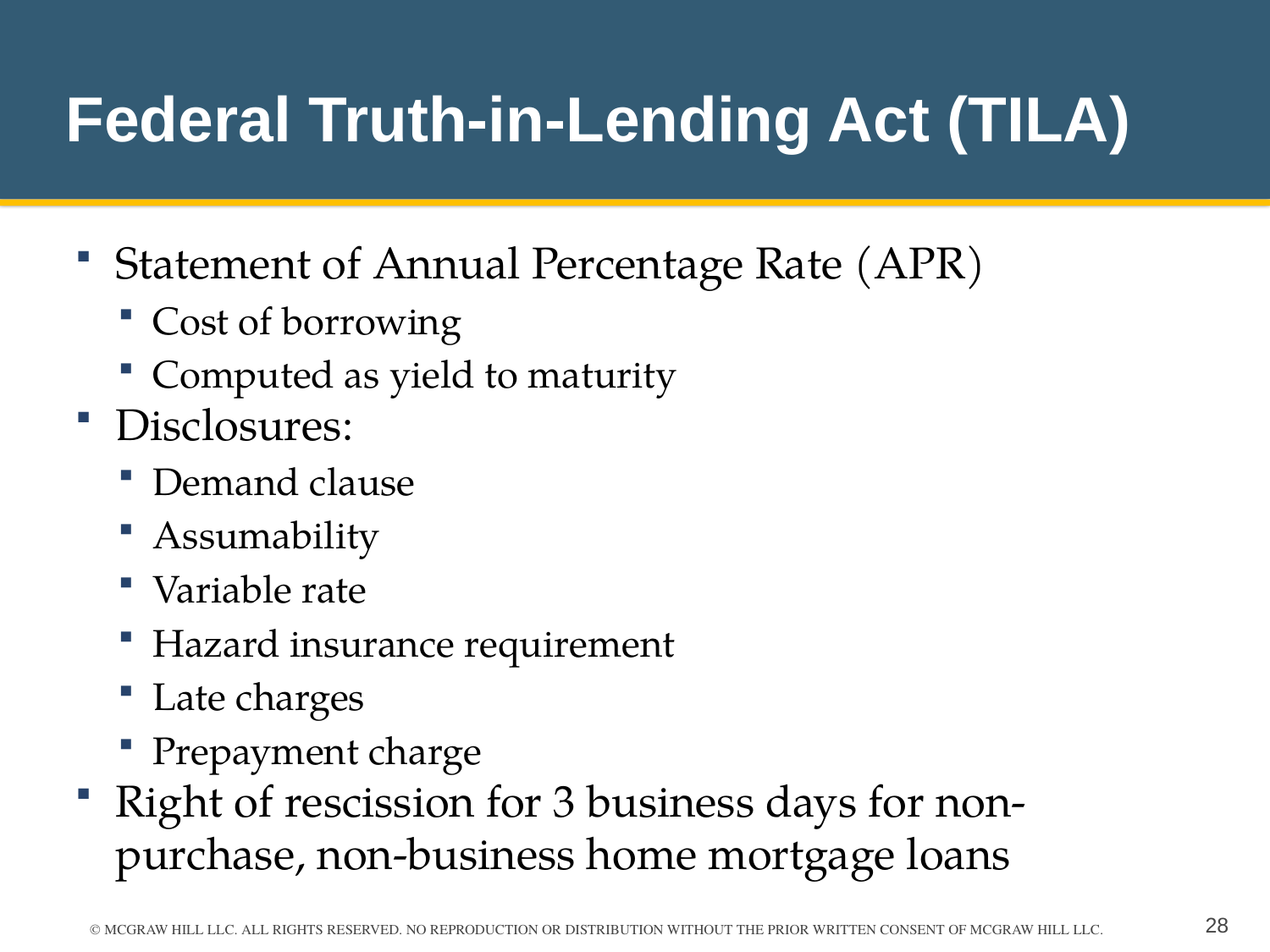

# Federal Truth-in-Lending Act (TILA)
Statement of Annual Percentage Rate (APR)
Cost of borrowing
Computed as yield to maturity
Disclosures:
Demand clause
Assumability
Variable rate
Hazard insurance requirement
Late charges
Prepayment charge
Right of rescission for 3 business days for non-purchase, non-business home mortgage loans
© MCGRAW HILL LLC. ALL RIGHTS RESERVED. NO REPRODUCTION OR DISTRIBUTION WITHOUT THE PRIOR WRITTEN CONSENT OF MCGRAW HILL LLC.
28